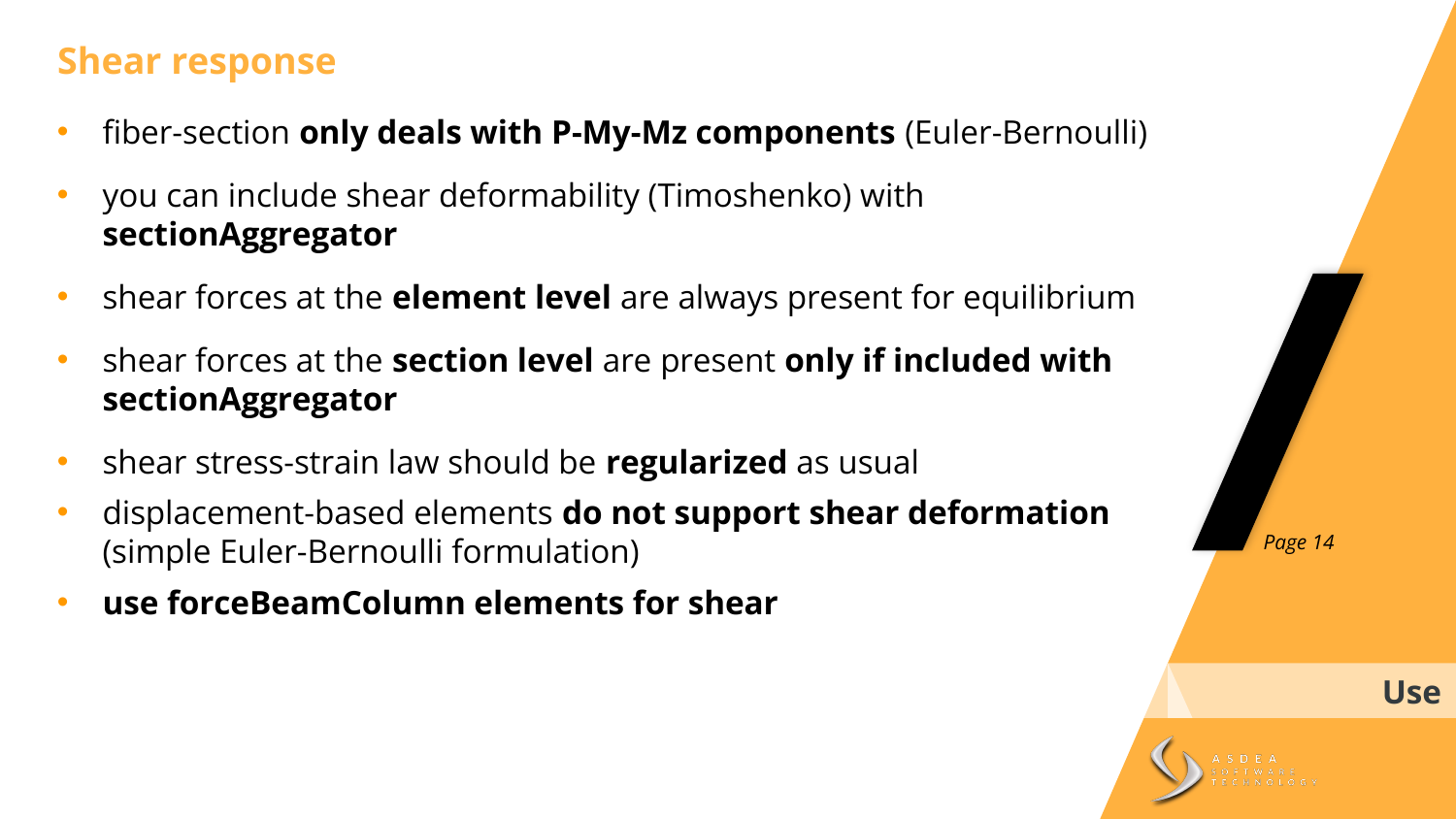

Shear response
fiber-section only deals with P-My-Mz components (Euler-Bernoulli)
you can include shear deformability (Timoshenko) with sectionAggregator
shear forces at the element level are always present for equilibrium
shear forces at the section level are present only if included with sectionAggregator
shear stress-strain law should be regularized as usual
displacement-based elements do not support shear deformation (simple Euler-Bernoulli formulation)
use forceBeamColumn elements for shear
Page 14

Use